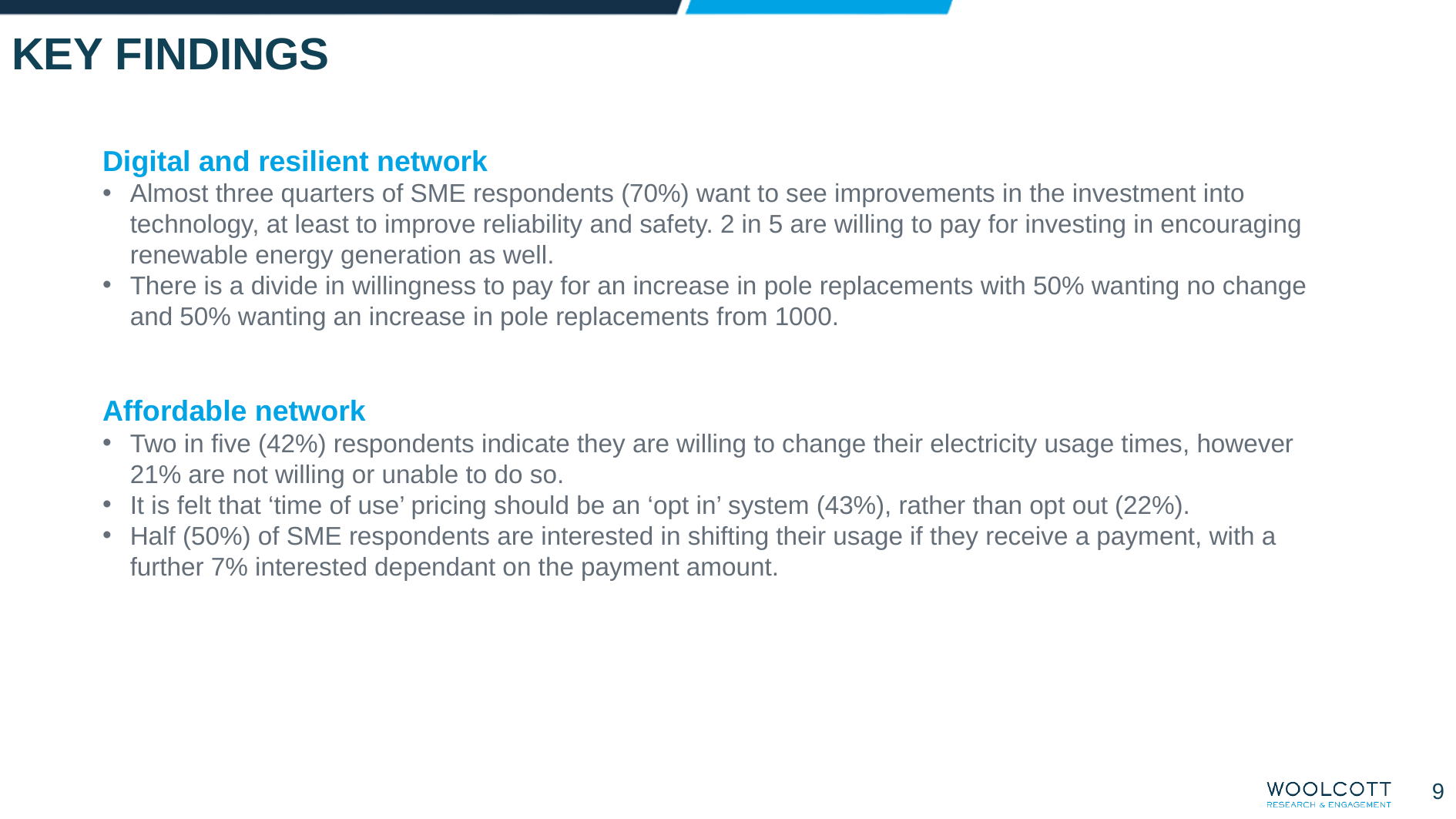

KEY FINDINGS
Digital and resilient network
Almost three quarters of SME respondents (70%) want to see improvements in the investment into technology, at least to improve reliability and safety. 2 in 5 are willing to pay for investing in encouraging renewable energy generation as well.
There is a divide in willingness to pay for an increase in pole replacements with 50% wanting no change and 50% wanting an increase in pole replacements from 1000.

Affordable network
Two in five (42%) respondents indicate they are willing to change their electricity usage times, however 21% are not willing or unable to do so.
It is felt that ‘time of use’ pricing should be an ‘opt in’ system (43%), rather than opt out (22%).
Half (50%) of SME respondents are interested in shifting their usage if they receive a payment, with a further 7% interested dependant on the payment amount.